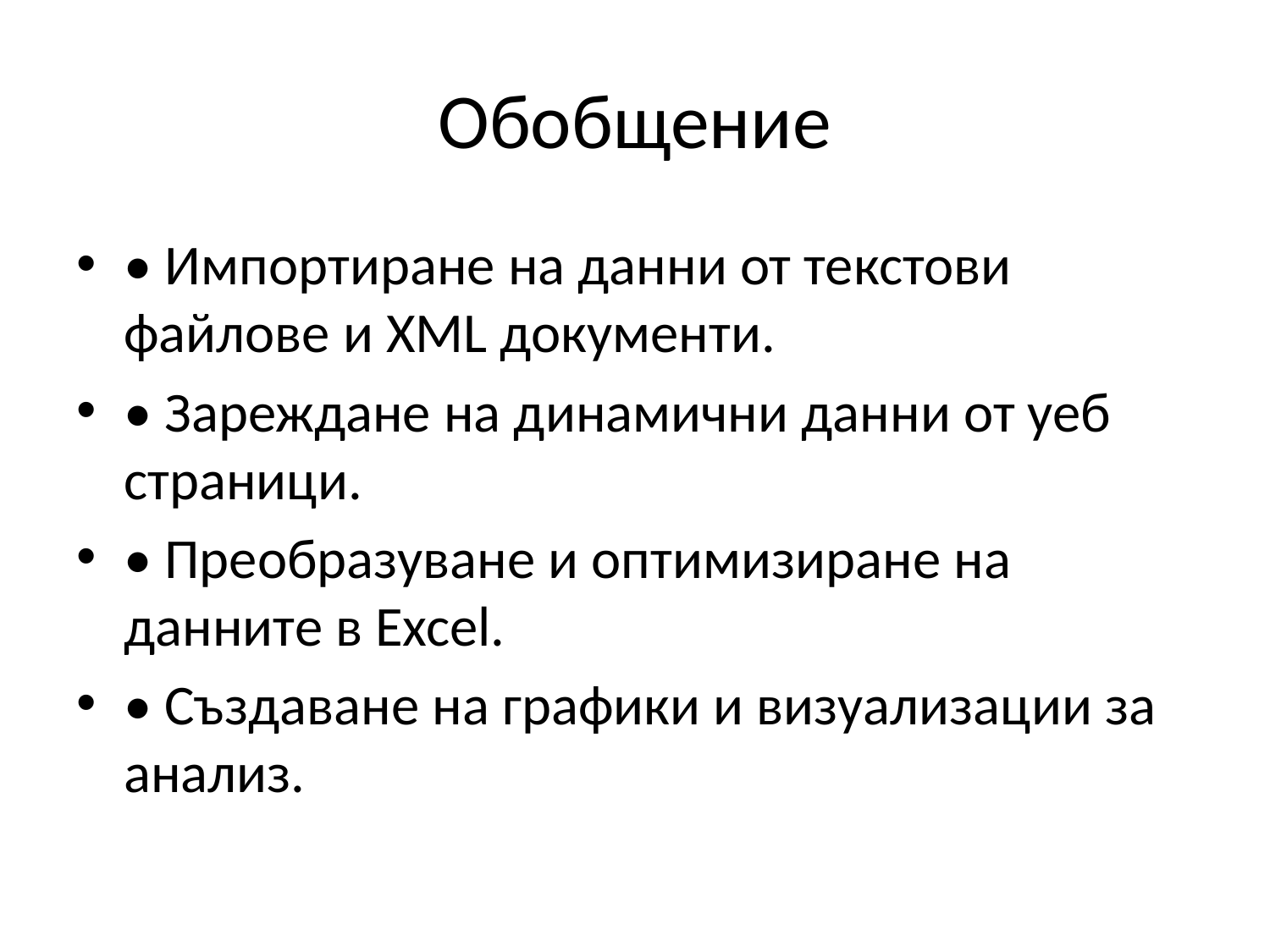

# Обобщение
• Импортиране на данни от текстови файлове и XML документи.
• Зареждане на динамични данни от уеб страници.
• Преобразуване и оптимизиране на данните в Excel.
• Създаване на графики и визуализации за анализ.